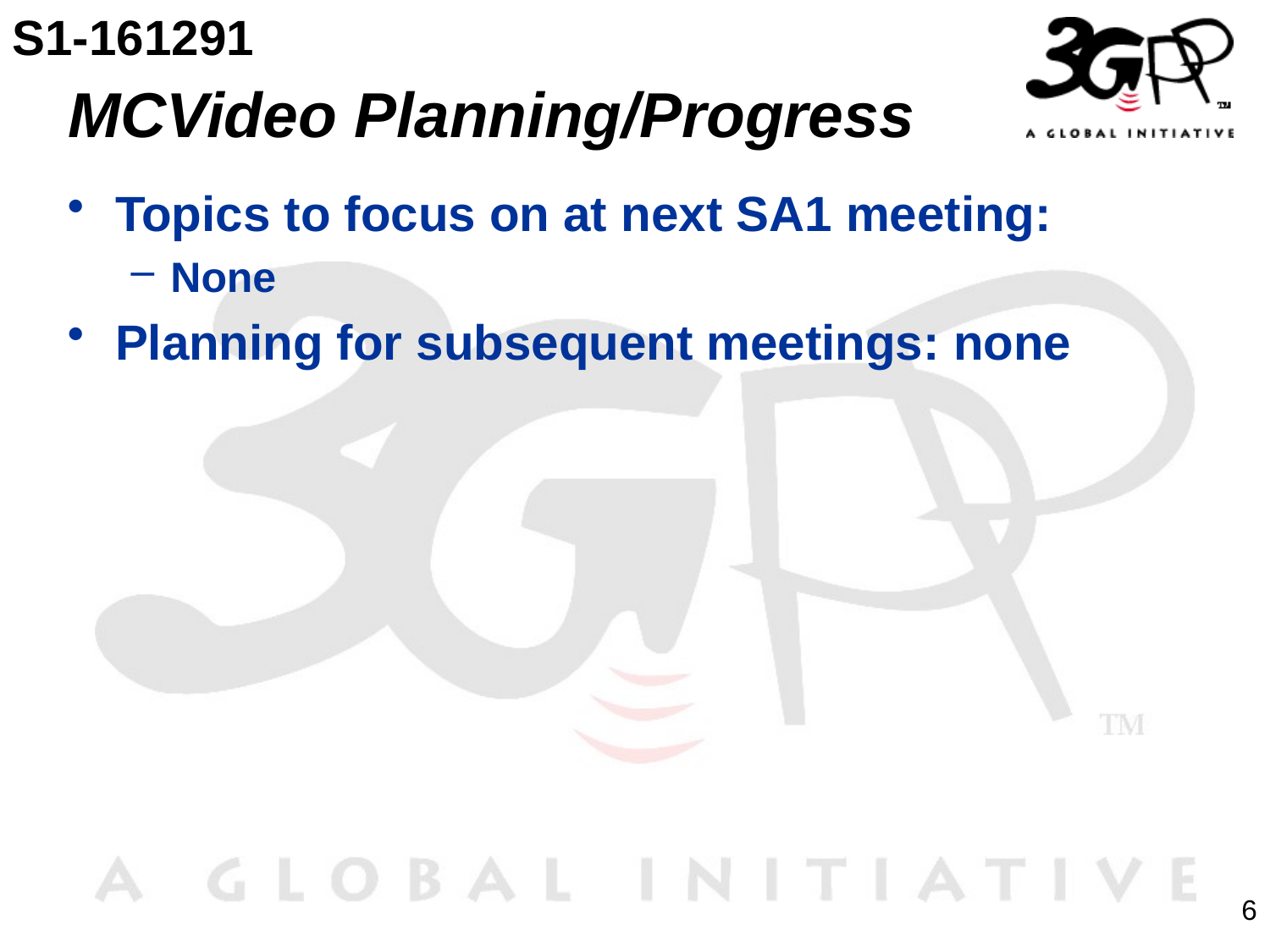

S1-161291
# MCVideo Planning/Progress
Topics to focus on at next SA1 meeting:
None
Planning for subsequent meetings: none
6